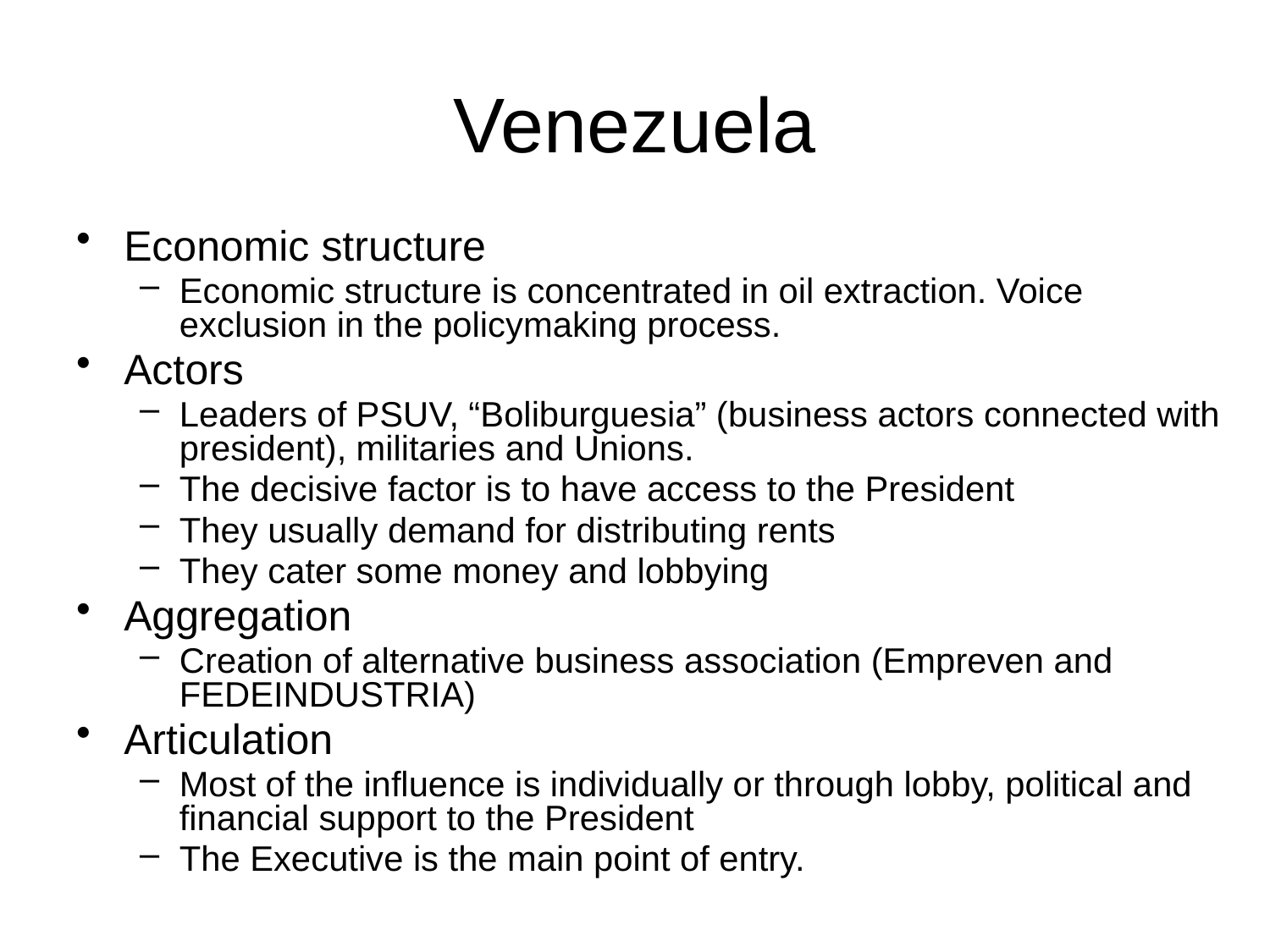

# Venezuela
Economic structure
Economic structure is concentrated in oil extraction. Voice exclusion in the policymaking process.
Actors
Leaders of PSUV, “Boliburguesia” (business actors connected with president), militaries and Unions.
The decisive factor is to have access to the President
They usually demand for distributing rents
They cater some money and lobbying
Aggregation
Creation of alternative business association (Empreven and FEDEINDUSTRIA)
Articulation
Most of the influence is individually or through lobby, political and financial support to the President
The Executive is the main point of entry.